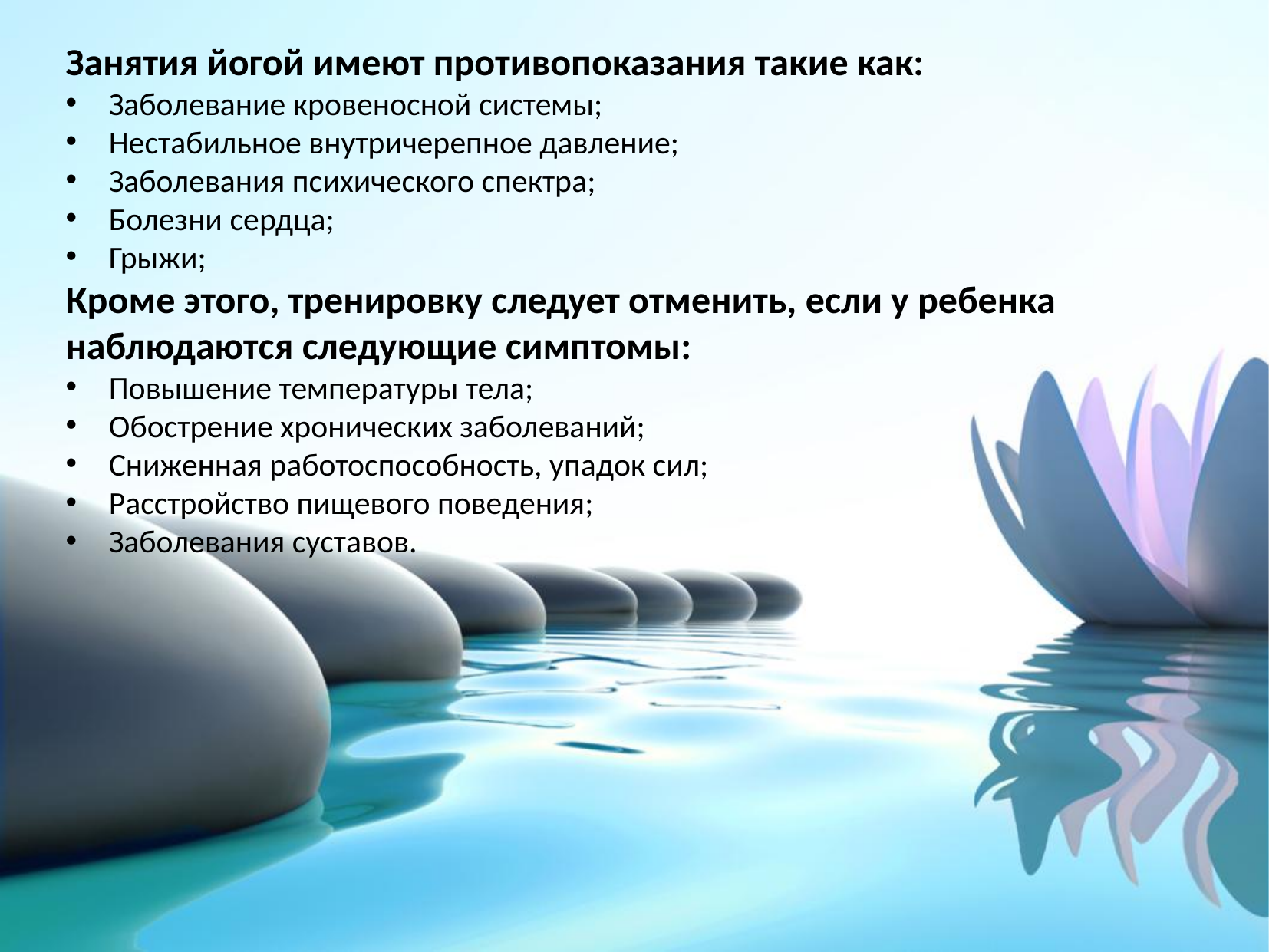

Занятия йогой имеют противопоказания такие как:
Заболевание кровеносной системы;
Нестабильное внутричерепное давление;
Заболевания психического спектра;
Болезни сердца;
Грыжи;
Кроме этого, тренировку следует отменить, если у ребенка наблюдаются следующие симптомы:
Повышение температуры тела;
Обострение хронических заболеваний;
Сниженная работоспособность, упадок сил;
Расстройство пищевого поведения;
Заболевания суставов.